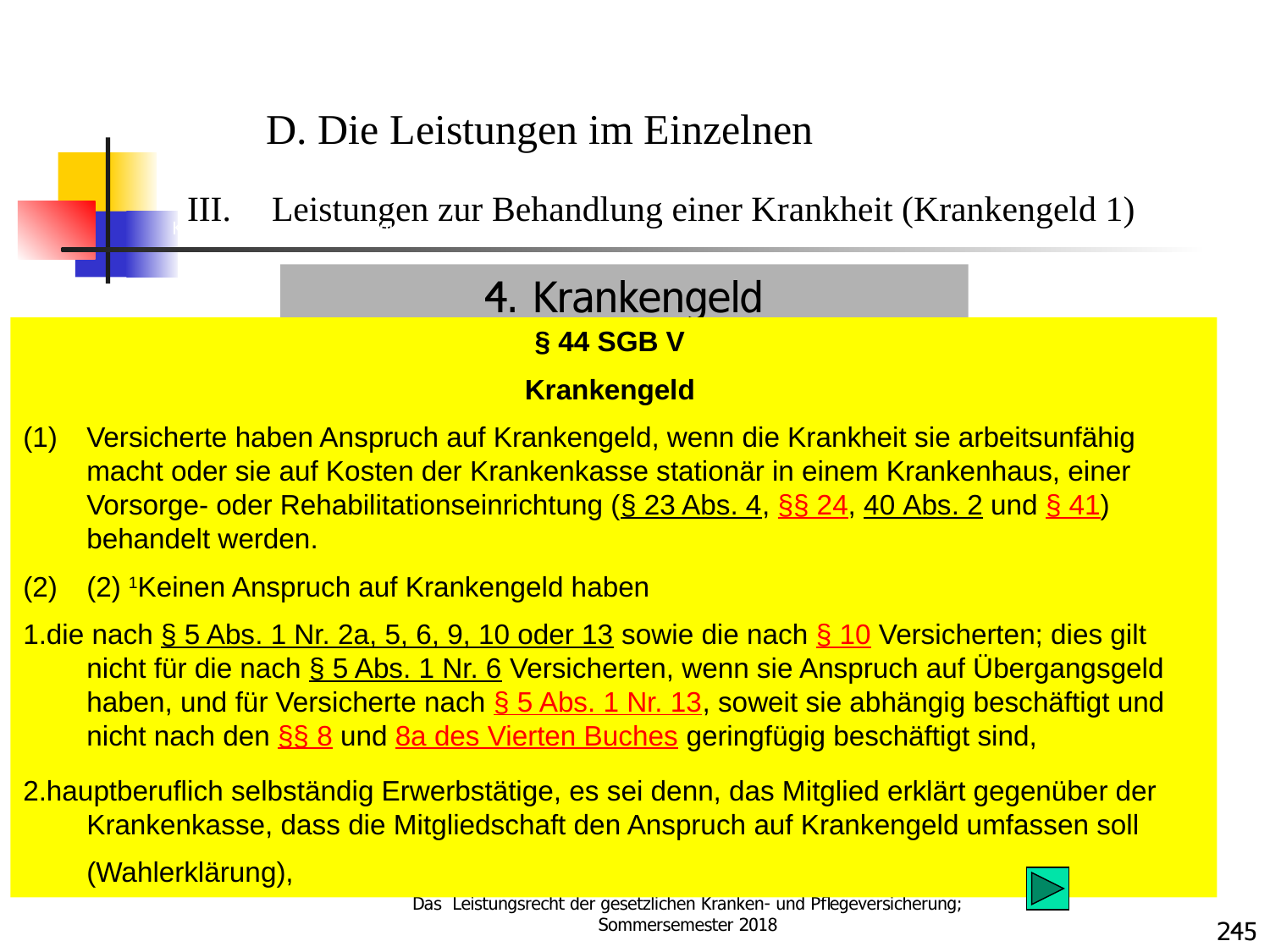

Krankenbehandlung 1 (Krankengeld)
D. Die Leistungen im Einzelnen

Leistungen zur Behandlung einer Krankheit (Krankengeld 1)
4. Krankengeld
§ 44 SGB V
Krankengeld
Versicherte haben Anspruch auf Krankengeld, wenn die Krankheit sie arbeitsunfähig macht oder sie auf Kosten der Krankenkasse stationär in einem Krankenhaus, einer Vorsorge- oder Rehabilitationseinrichtung (§ 23 Abs. 4, §§ 24, 40 Abs. 2 und § 41) behandelt werden.
(2) 1Keinen Anspruch auf Krankengeld haben
1.die nach § 5 Abs. 1 Nr. 2a, 5, 6, 9, 10 oder 13 sowie die nach § 10 Versicherten; dies gilt nicht für die nach § 5 Abs. 1 Nr. 6 Versicherten, wenn sie Anspruch auf Übergangsgeld haben, und für Versicherte nach § 5 Abs. 1 Nr. 13, soweit sie abhängig beschäftigt und nicht nach den §§ 8 und 8a des Vierten Buches geringfügig beschäftigt sind,
2.hauptberuflich selbständig Erwerbstätige, es sei denn, das Mitglied erklärt gegenüber der Krankenkasse, dass die Mitgliedschaft den Anspruch auf Krankengeld umfassen soll (Wahlerklärung),
Krankheit

Das  Leistungsrecht der gesetzlichen Kranken- und Pflegeversicherung; Sommersemester 2018
245